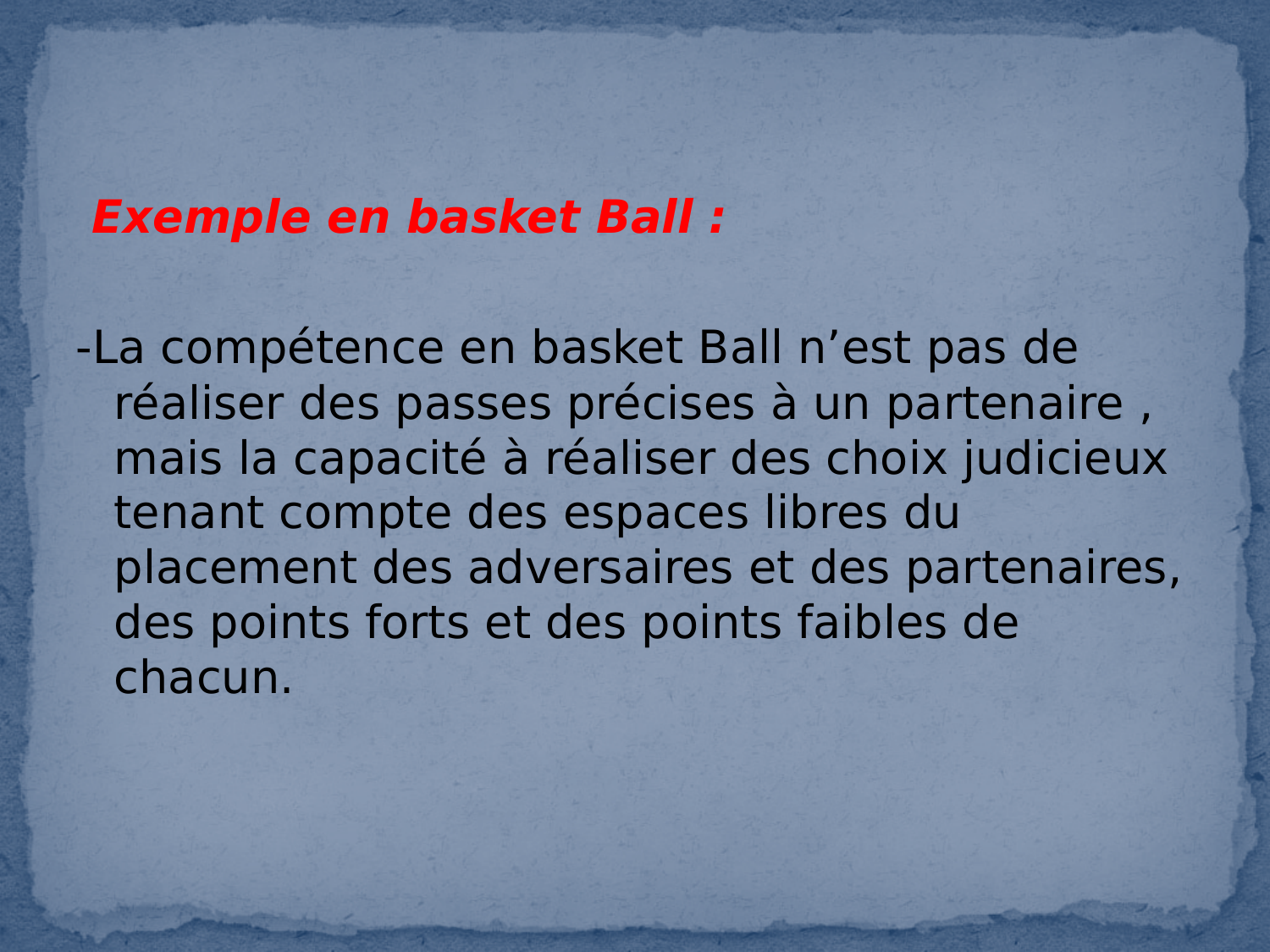

Exemple en basket Ball :

-La compétence en basket Ball n’est pas de réaliser des passes précises à un partenaire , mais la capacité à réaliser des choix judicieux tenant compte des espaces libres du placement des adversaires et des partenaires, des points forts et des points faibles de chacun.